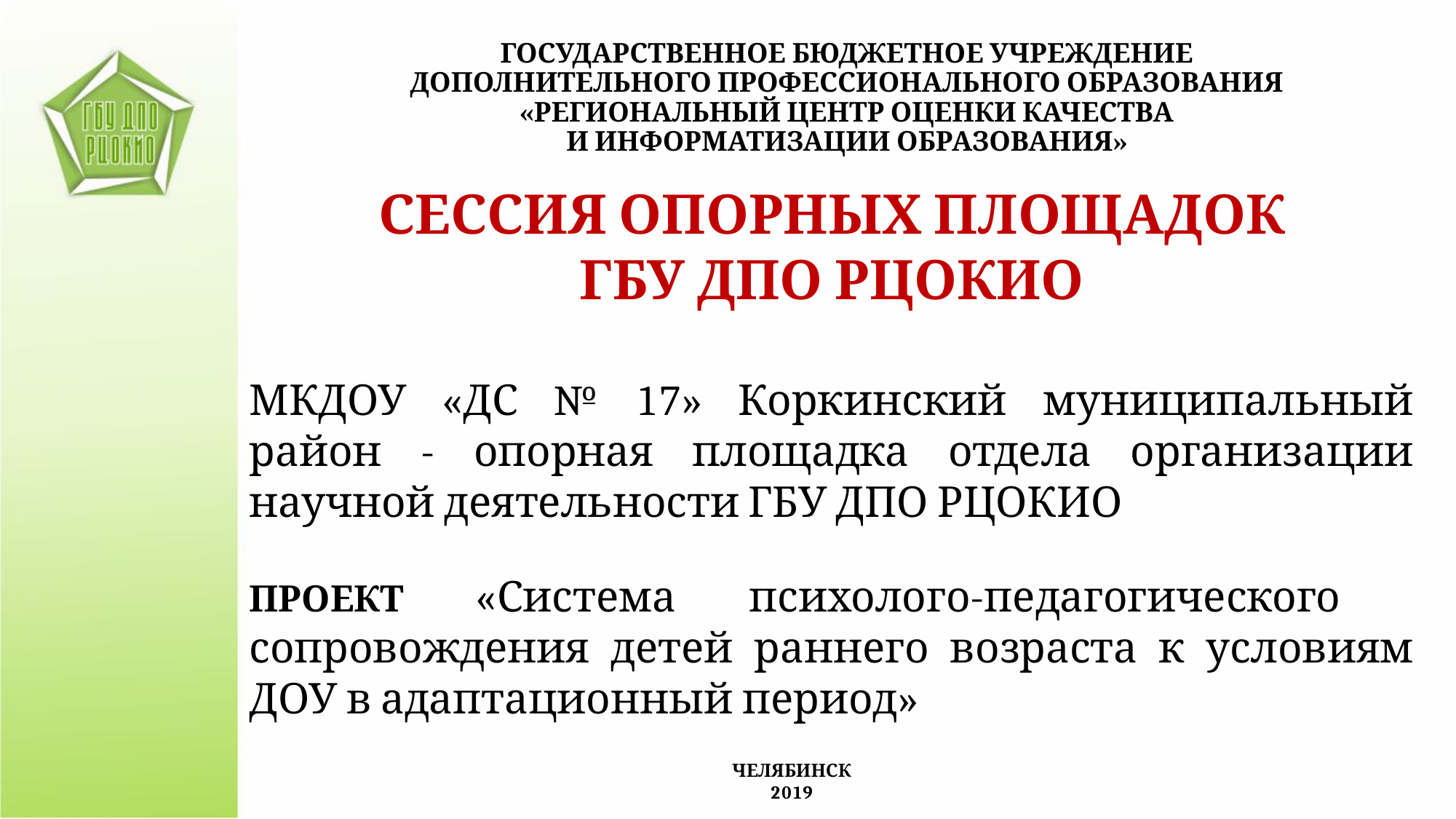

ГОСУДАРСТВЕННОЕ БЮДЖЕТНОЕ УЧРЕЖДЕНИЕ
ДОПОЛНИТЕЛЬНОГО ПРОФЕССИОНАЛЬНОГО ОБРАЗОВАНИЯ
«РЕГИОНАЛЬНЫЙ ЦЕНТР ОЦЕНКИ КАЧЕСТВА
И ИНФОРМАТИЗАЦИИ ОБРАЗОВАНИЯ»
СЕССИЯ ОПОРНЫХ ПЛОЩАДОК
ГБУ ДПО РЦОКИО
МКДОУ «ДС № 17» Коркинский муниципальный район - опорная площадка отдела организации научной деятельности ГБУ ДПО РЦОКИО

ПРОЕКТ «Система психолого-педагогического  сопровождения детей раннего возраста к условиям ДОУ в адаптационный период»
ЧЕЛЯБИНСК
2019